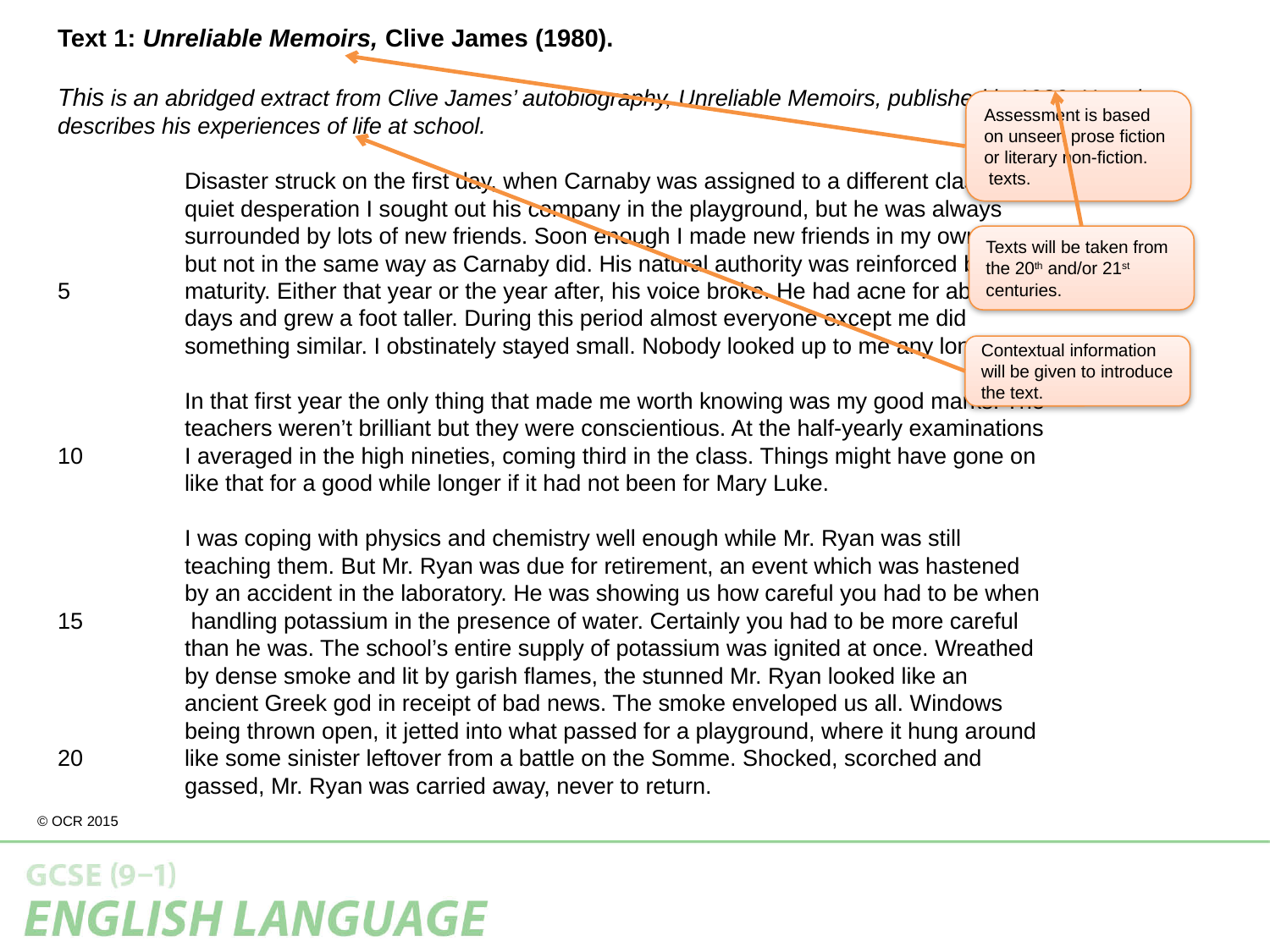

Text 1: Unreliable Memoirs, Clive James (1980).

This is an abridged extract from Clive James’ autobiography, Unreliable Memoirs, published in 1980. Here he describes his experiences of life at school.

	Disaster struck on the first day, when Carnaby was assigned to a different class. In
	quiet desperation I sought out his company in the playground, but he was always
	surrounded by lots of new friends. Soon enough I made new friends in my own class
	but not in the same way as Carnaby did. His natural authority was reinforced by early
5	maturity. Either that year or the year after, his voice broke. He had acne for about two
	days and grew a foot taller. During this period almost everyone except me did
	something similar. I obstinately stayed small. Nobody looked up to me any longer.

	In that first year the only thing that made me worth knowing was my good marks. The
	teachers weren’t brilliant but they were conscientious. At the half-yearly examinations
10	I averaged in the high nineties, coming third in the class. Things might have gone on
	like that for a good while longer if it had not been for Mary Luke.

	I was coping with physics and chemistry well enough while Mr. Ryan was still
	teaching them. But Mr. Ryan was due for retirement, an event which was hastened
 	by an accident in the laboratory. He was showing us how careful you had to be when
15	 handling potassium in the presence of water. Certainly you had to be more careful
	than he was. The school’s entire supply of potassium was ignited at once. Wreathed
	by dense smoke and lit by garish flames, the stunned Mr. Ryan looked like an
	ancient Greek god in receipt of bad news. The smoke enveloped us all. Windows
	being thrown open, it jetted into what passed for a playground, where it hung around
20	like some sinister leftover from a battle on the Somme. Shocked, scorched and
	gassed, Mr. Ryan was carried away, never to return.

Assessment is based on unseen prose fiction or literary non-fiction.
 texts.
Texts will be taken from the 20th and/or 21st centuries.
Contextual information will be given to introduce the text.